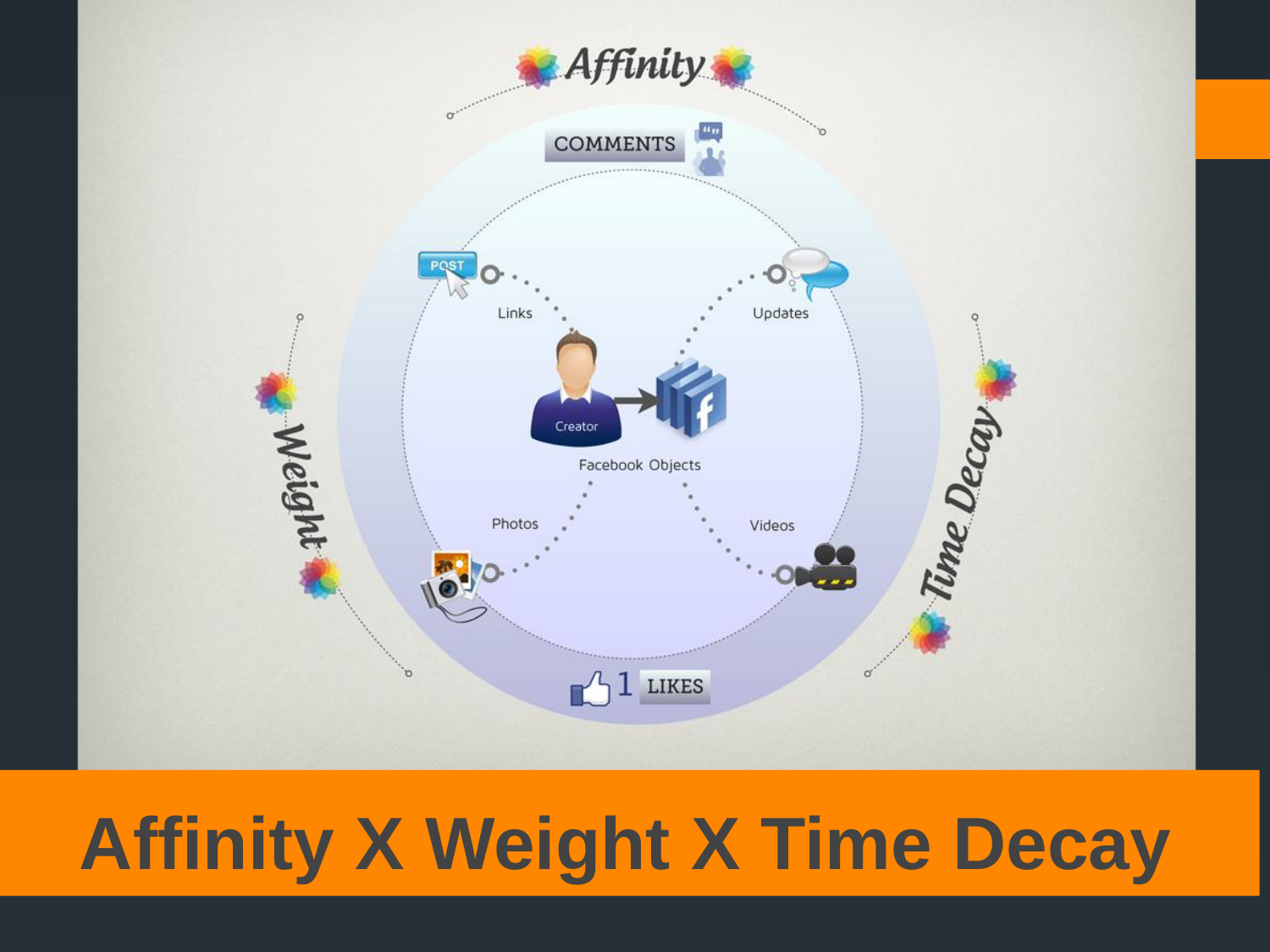

# “edgerank”

Facebook EdgeRank formula is Affinity x Weight x Time Decay.
Affinity x Weight x Time Decay

 edgerank = affinity x weight x time decay

Affinity X Weight X Time Decay